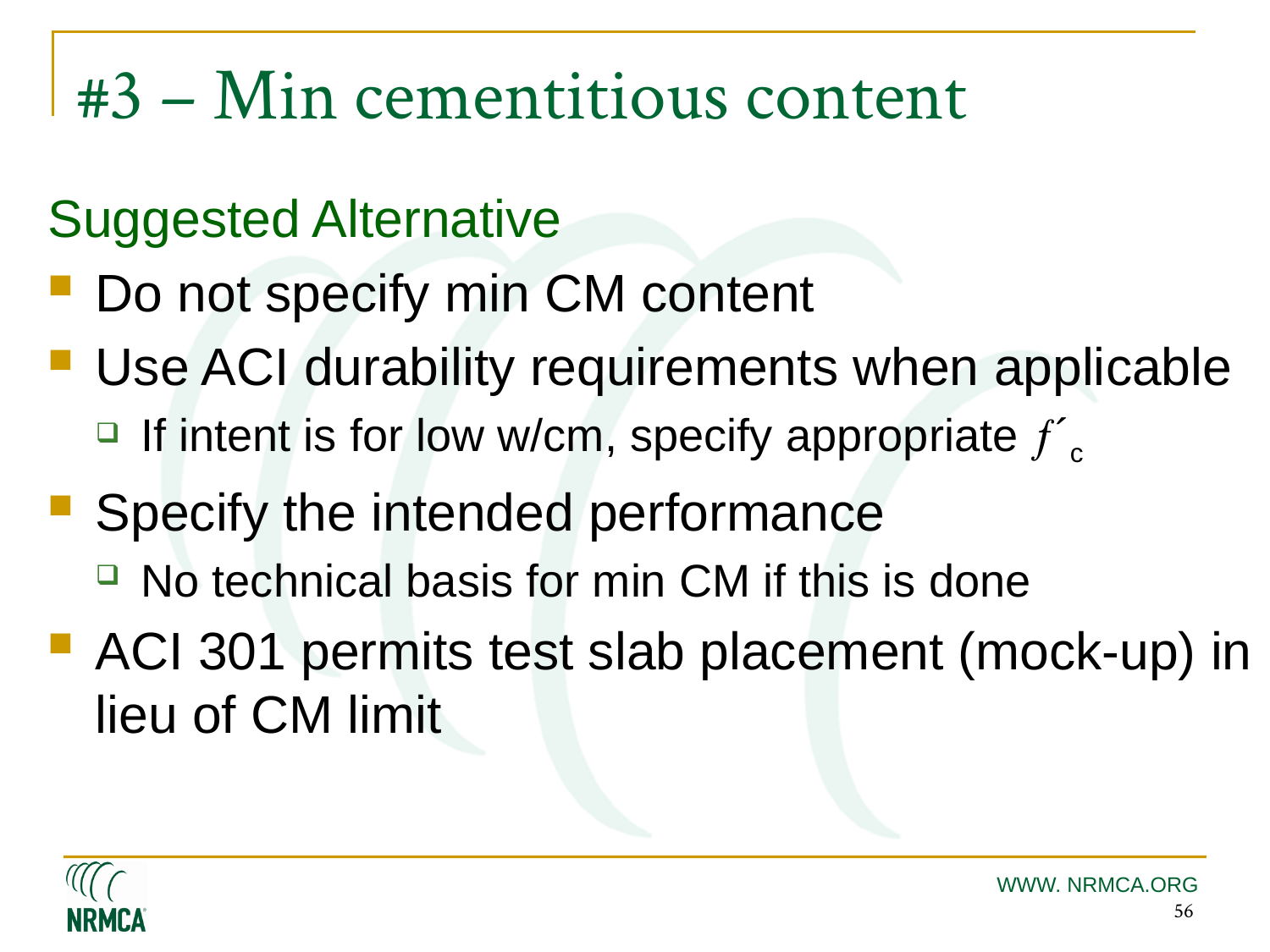

# #3 – Min cementitious content
Suggested Alternative
Do not specify min CM content
Use ACI durability requirements when applicable
If intent is for low w/cm, specify appropriate ƒ´c
Specify the intended performance
No technical basis for min CM if this is done
ACI 301 permits test slab placement (mock-up) in lieu of CM limit

56